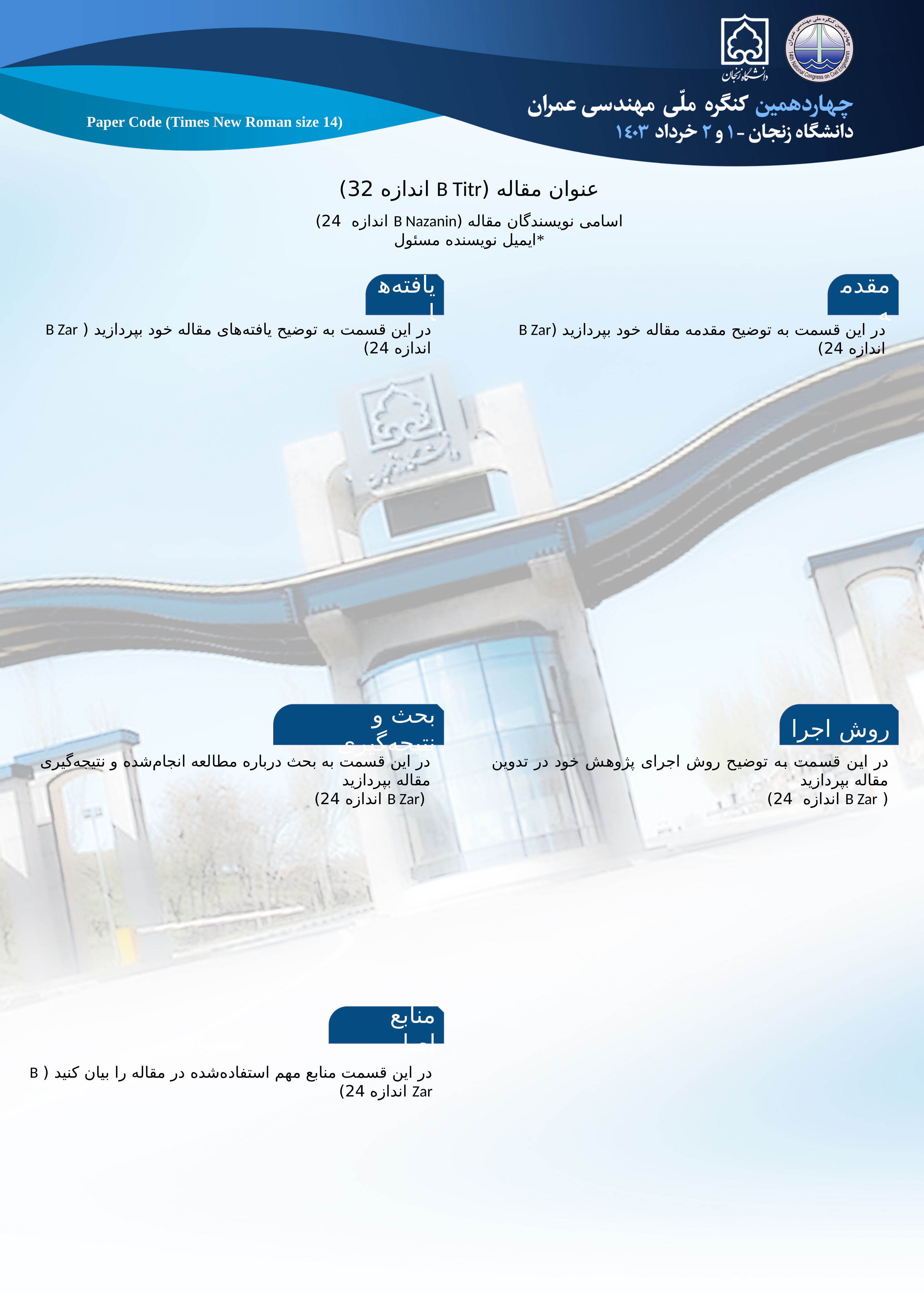

Paper Code (Times New Roman size 14)
عنوان مقاله (B Titr اندازه 32)
اسامی نویسندگان مقاله (B Nazanin اندازه  24)
*ایمیل نویسنده مسئول
یافته‌ها
مقدمه
در این قسمت به توضیح یافته‌های مقاله خود بپردازید ( B Zar اندازه 24)

در این قسمت به توضیح مقدمه مقاله خود بپردازید (B Zar اندازه 24)

بحث و نتیجه‌گیری
روش اجرا
در این قسمت به بحث درباره مطالعه انجام‌شده و نتیجه‌گیری مقاله بپردازید
 (B Zar اندازه 24)
در این قسمت به توضیح روش اجرای پژوهش خود در تدوین  مقاله بپردازید
( B Zar اندازه  24)

منابع اصلی
در این قسمت منابع مهم استفاده‌شده در مقاله را بیان کنید ( B Zar اندازه 24)